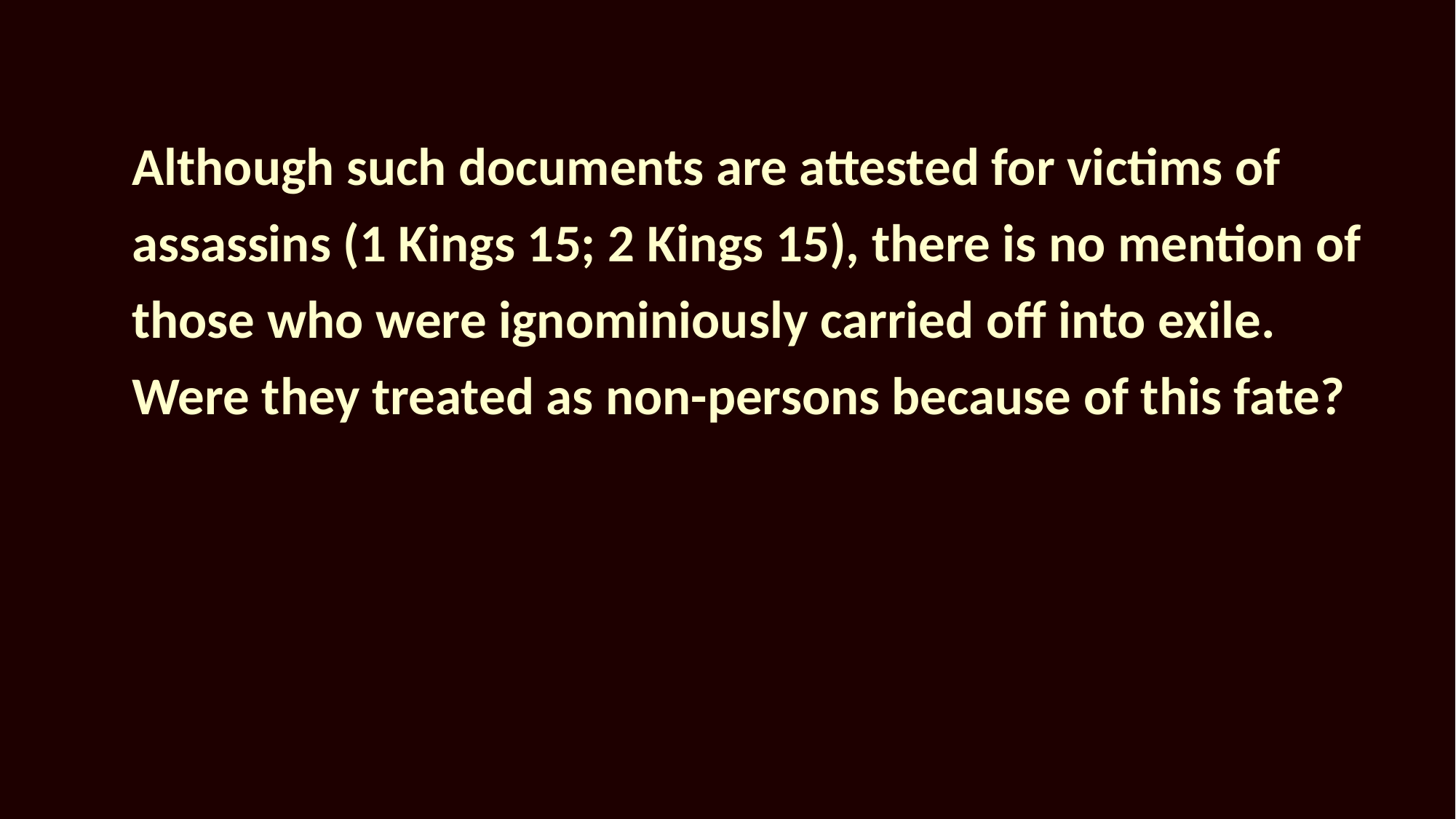

Although such documents are attested for victims of assassins (1 Kings 15; 2 Kings 15), there is no mention of those who were ignominiously carried off into exile. Were they treated as non-persons because of this fate?